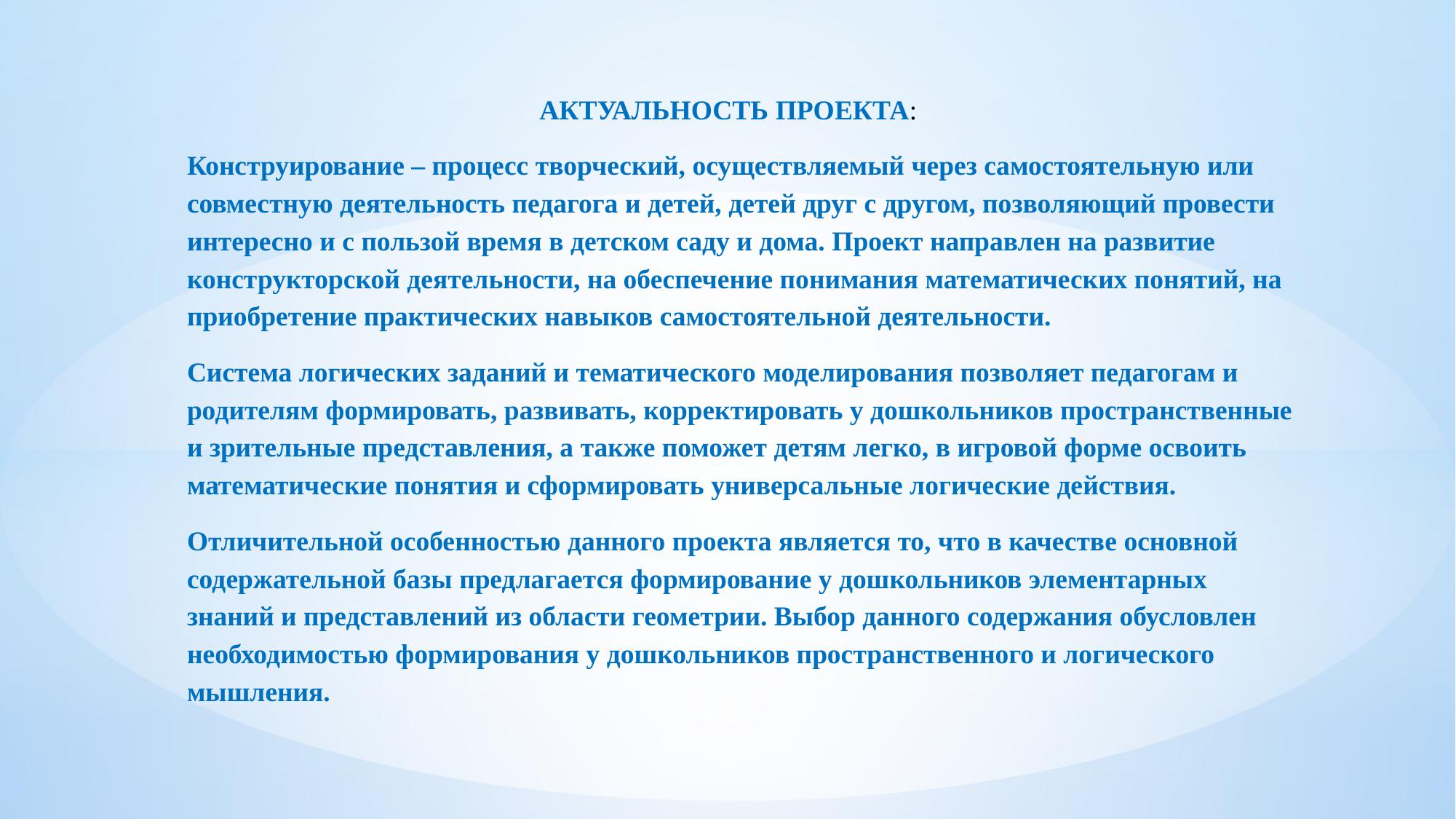

АКТУАЛЬНОСТЬ ПРОЕКТА:
Конструирование – процесс творческий, осуществляемый через самостоятельную или совместную деятельность педагога и детей, детей друг с другом, позволяющий провести интересно и с пользой время в детском саду и дома. Проект направлен на развитие конструкторской деятельности, на обеспечение понимания математических понятий, на приобретение практических навыков самостоятельной деятельности.
Система логических заданий и тематического моделирования позволяет педагогам и родителям формировать, развивать, корректировать у дошкольников пространственные и зрительные представления, а также поможет детям легко, в игровой форме освоить математические понятия и сформировать универсальные логические действия.
Отличительной особенностью данного проекта является то, что в качестве основной содержательной базы предлагается формирование у дошкольников элементарных знаний и представлений из области геометрии. Выбор данного содержания обусловлен необходимостью формирования у дошкольников пространственного и логического мышления.